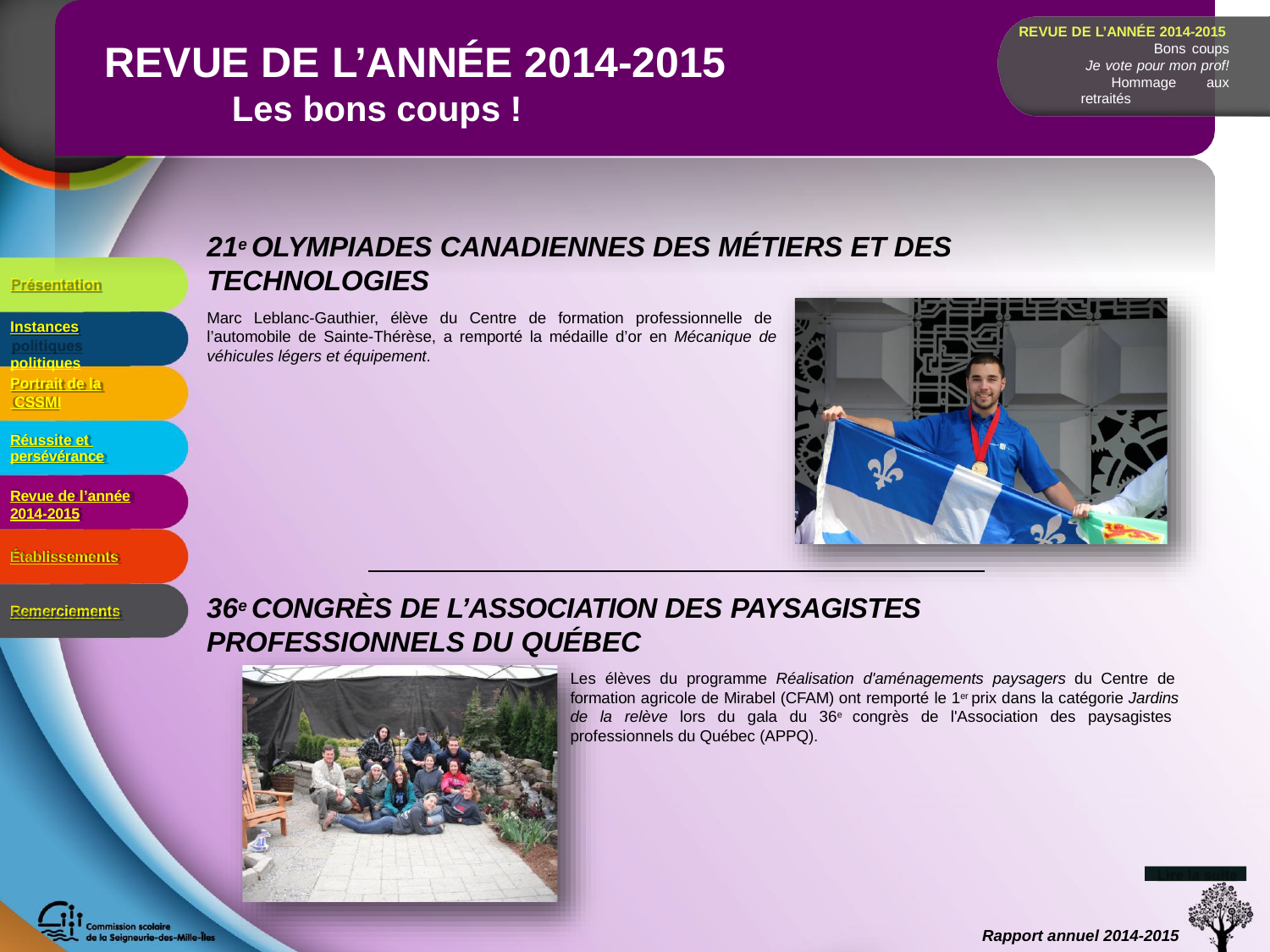

REVUE DE L’ANNÉE 2014-2015
Bons coups  Je vote pour mon prof!  Hommage aux retraités
# REVUE DE L’ANNÉE 2014-2015
Les bons coups !

21e OLYMPIADES CANADIENNES DES MÉTIERS ET DES  TECHNOLOGIES
Marc Leblanc-Gauthier, élève du Centre de formation professionnelle de  l’automobile de Sainte-Thérèse, a remporté la médaille d’or en Mécanique de  véhicules légers et équipement.

Présentation

Instances  politiques

Portrait de la  CSSMI

Réussite et  persévérance

Revue de l’année
2014-2015

Établissements

36e CONGRÈS DE L’ASSOCIATION DES PAYSAGISTES  PROFESSIONNELS DU QUÉBEC
Les élèves du programme Réalisation d'aménagements paysagers du Centre de  formation agricole de Mirabel (CFAM) ont remporté le 1er prix dans la catégorie Jardins  de la relève lors du gala du 36e congrès de l'Association des paysagistes  professionnels du Québec (APPQ).

Remerciements

Lire la suite
Rapport annuel 2014-2015